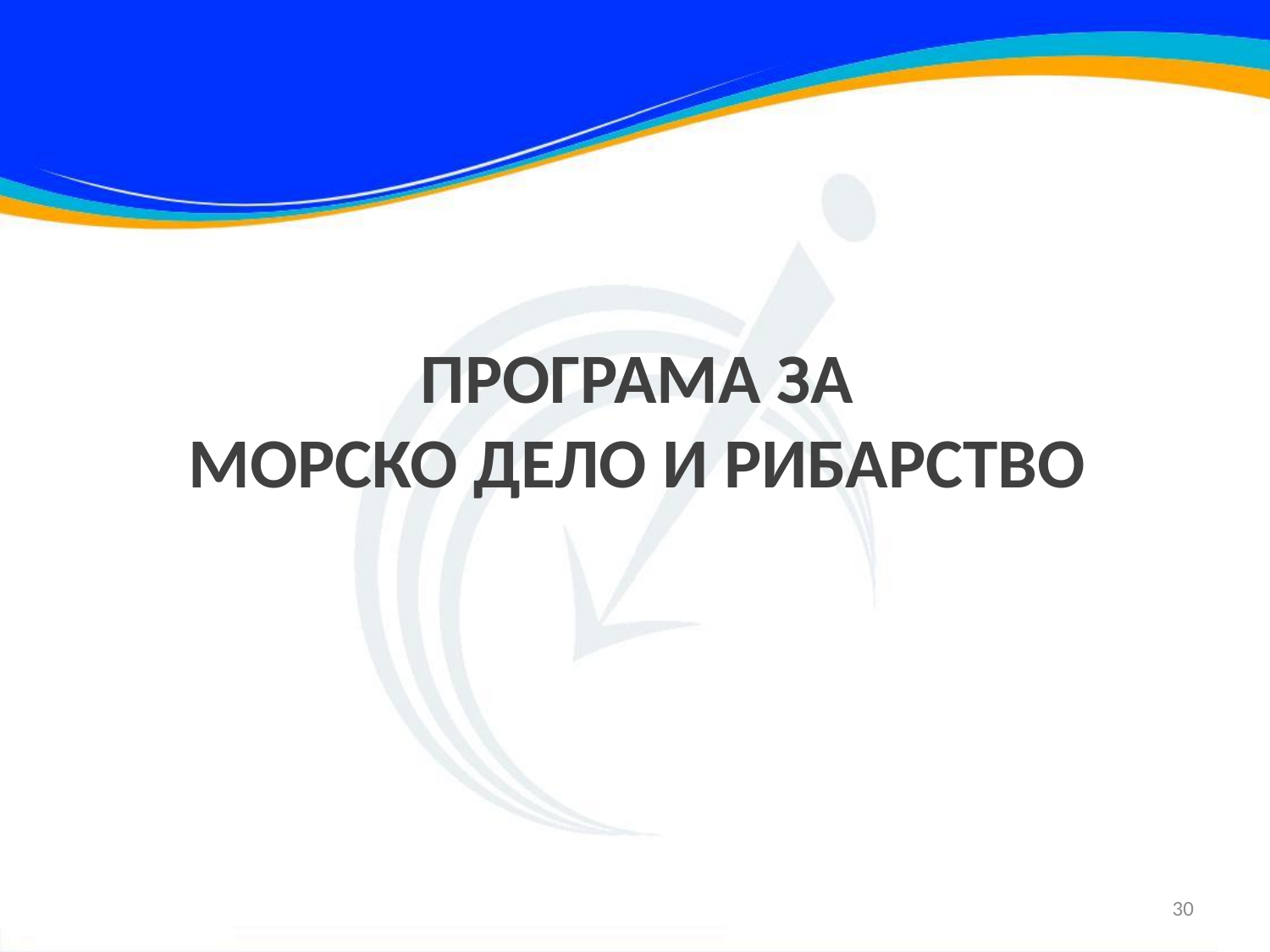

ПРОГРАМА ЗА
МОРСКО ДЕЛО И РИБАРСТВО
30